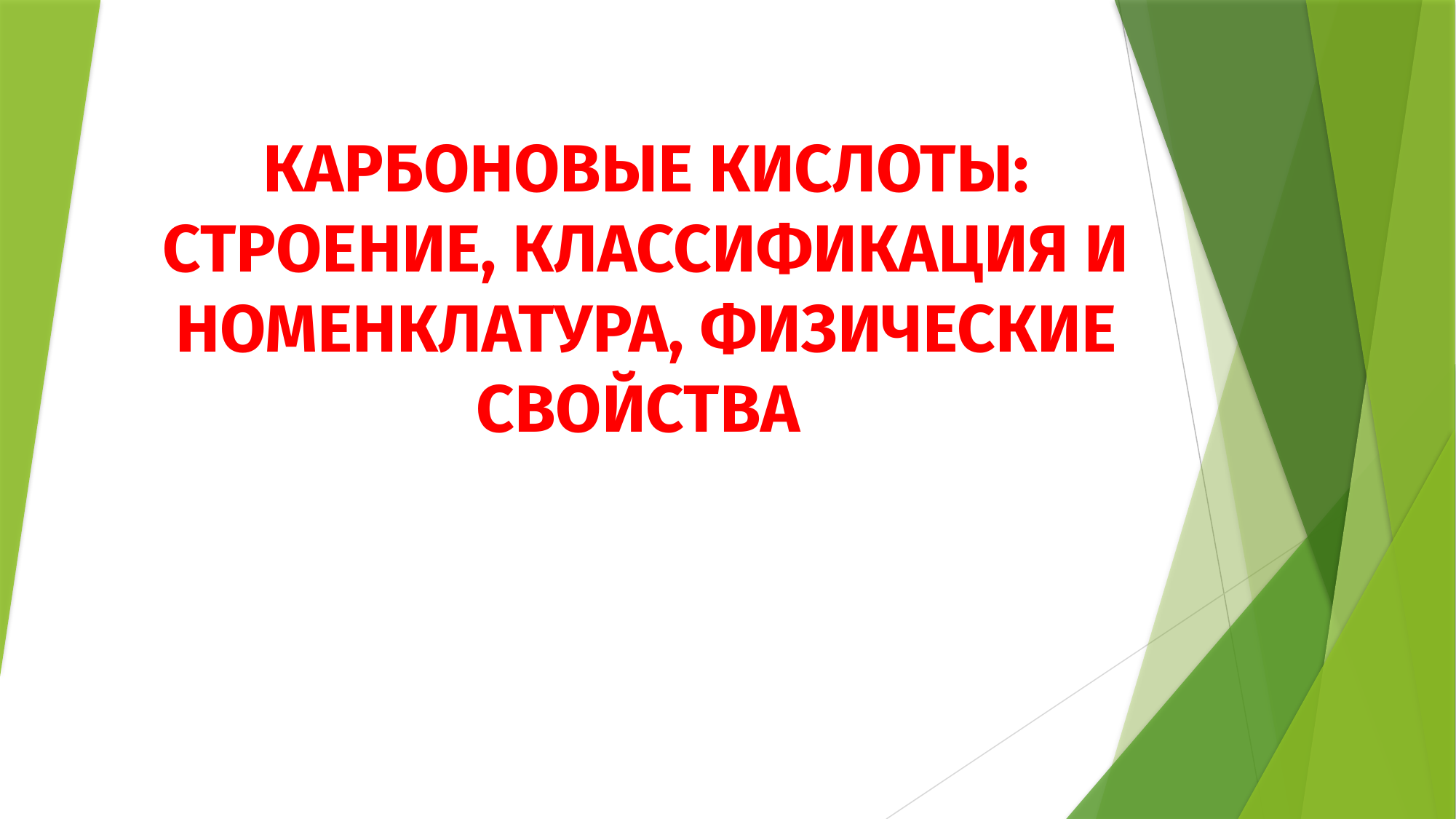

# КАРБОНОВЫЕ КИСЛОТЫ: СТРОЕНИЕ, КЛАССИФИКАЦИЯ И НОМЕНКЛАТУРА, ФИЗИЧЕСКИЕ СВОЙСТВА